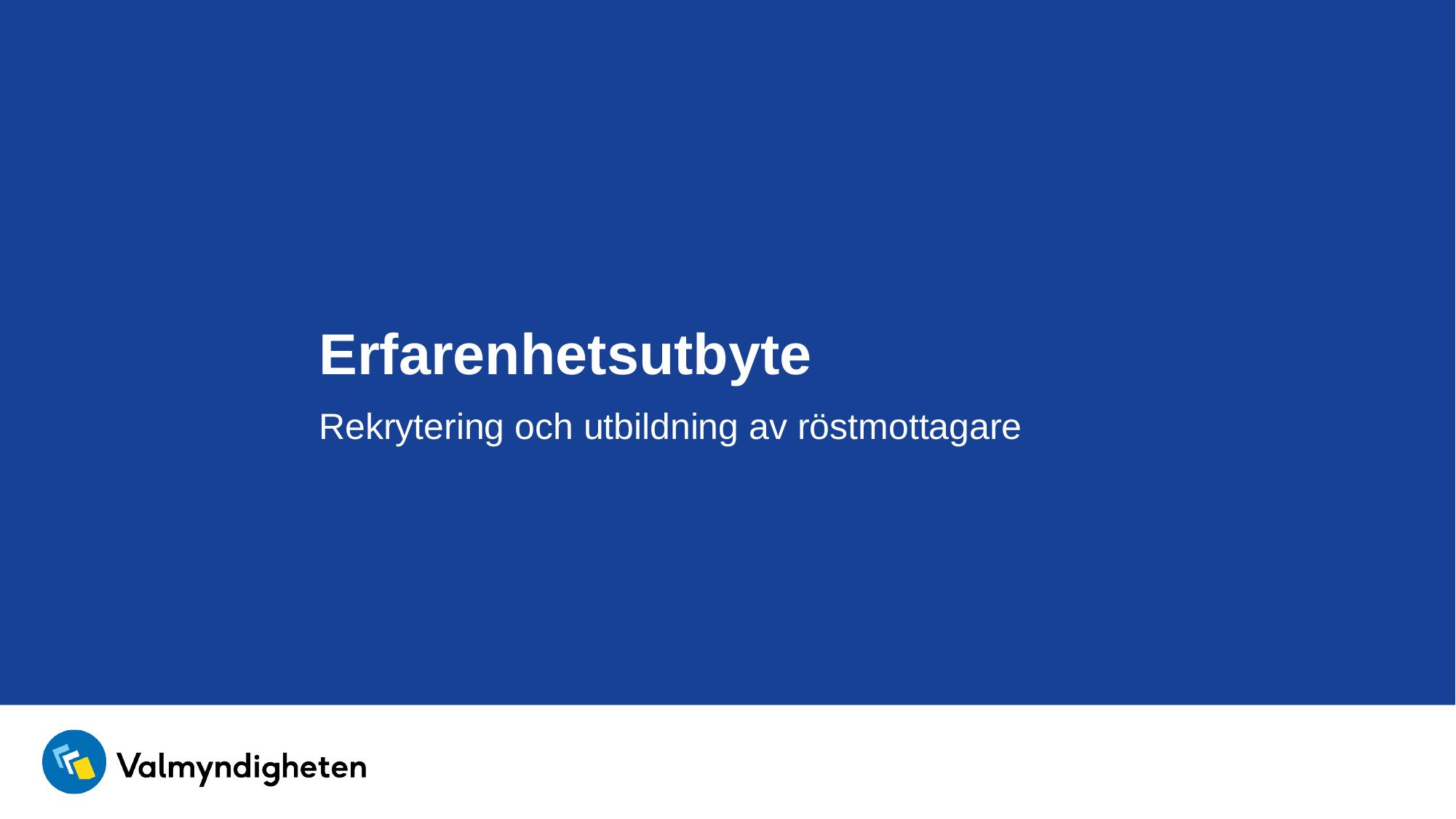

# Erfarenhetsutbyte
Rekrytering och utbildning av röstmottagare